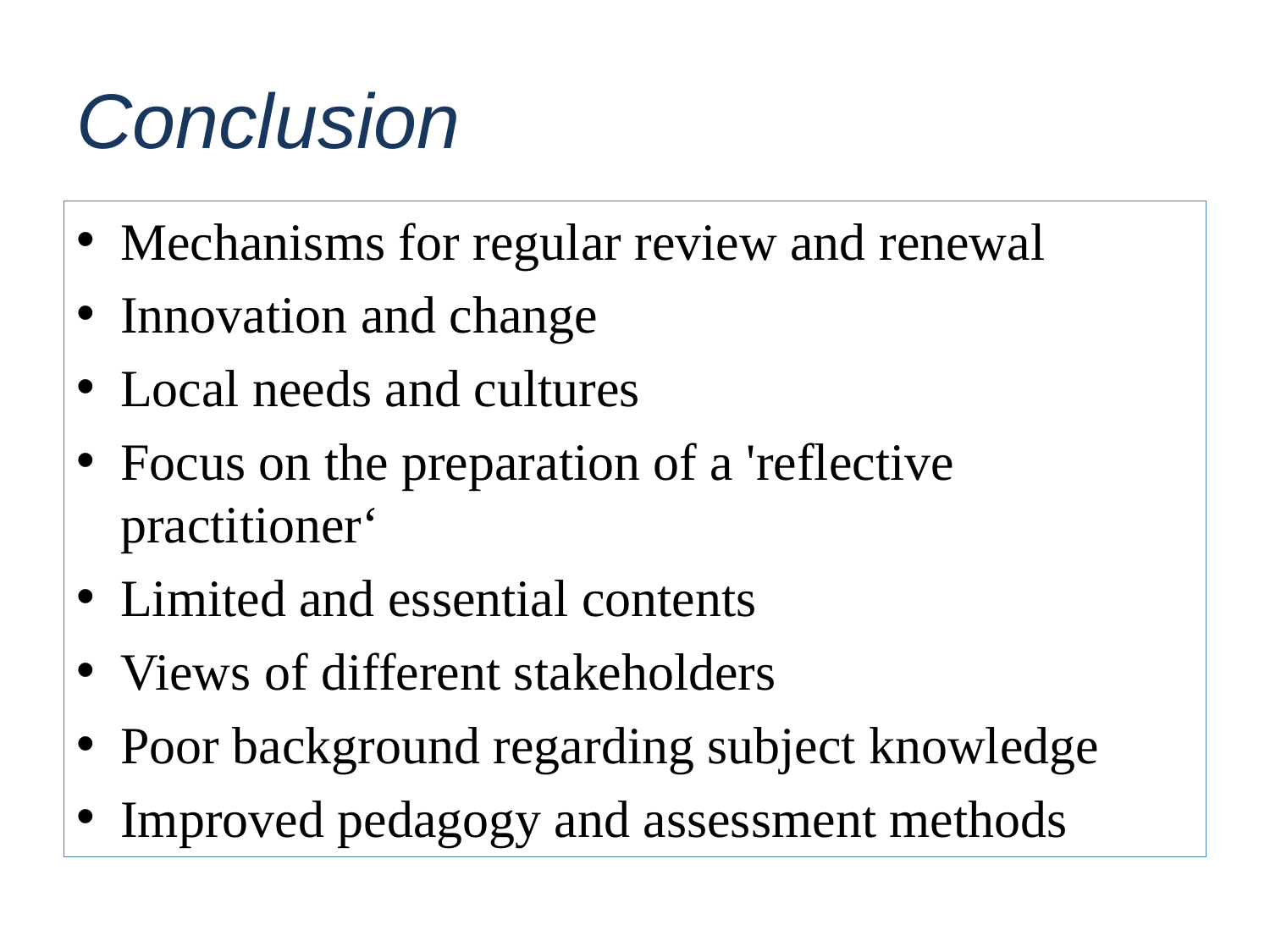

# Conclusion
Mechanisms for regular review and renewal
Innovation and change
Local needs and cultures
Focus on the preparation of a 'reflective practitioner‘
Limited and essential contents
Views of different stakeholders
Poor background regarding subject knowledge
Improved pedagogy and assessment methods